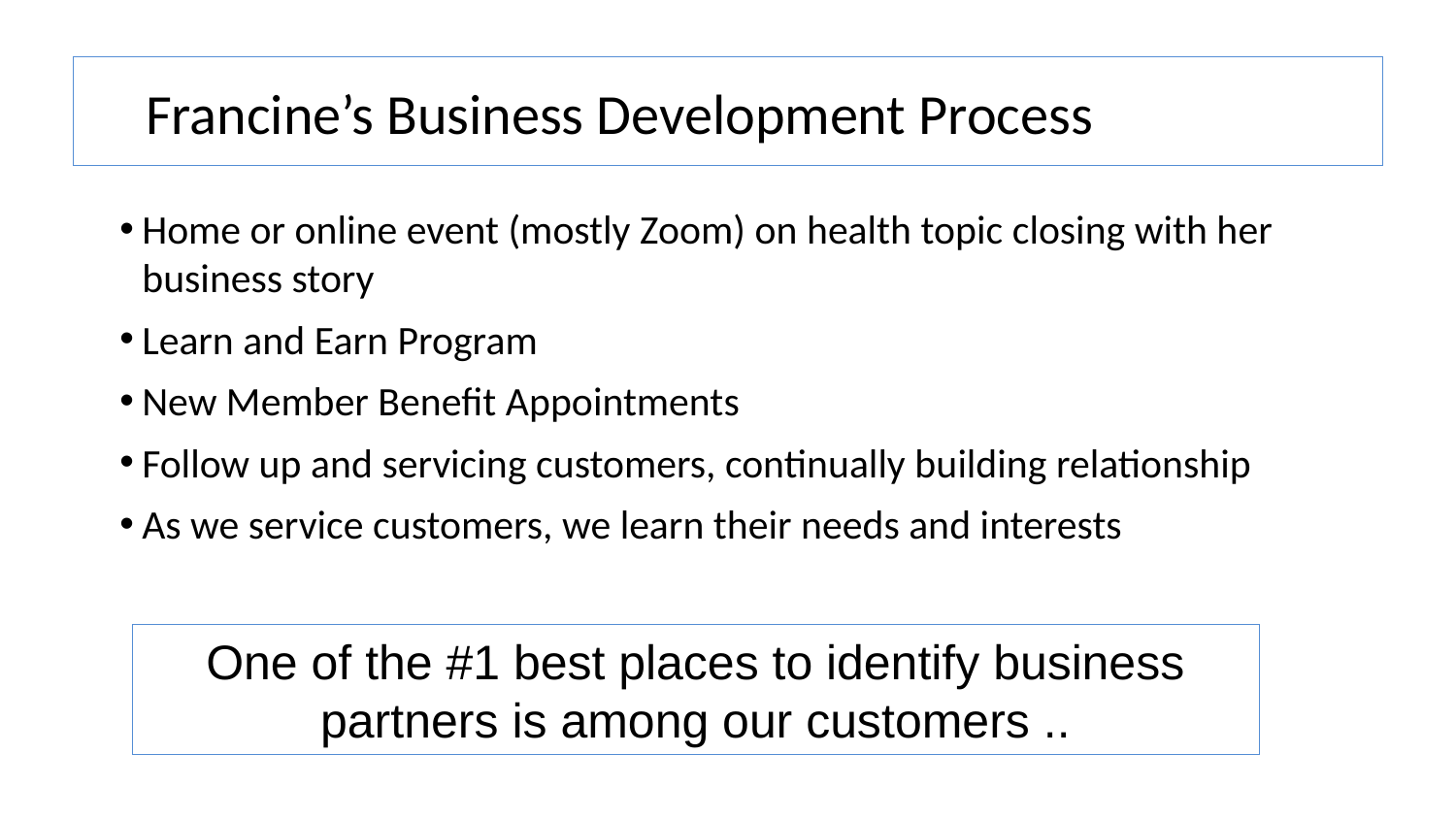

# Francine’s Business Development Process
Home or online event (mostly Zoom) on health topic closing with her business story
Learn and Earn Program
New Member Benefit Appointments
Follow up and servicing customers, continually building relationship
As we service customers, we learn their needs and interests

One of the #1 best places to identify business partners is among our customers ..